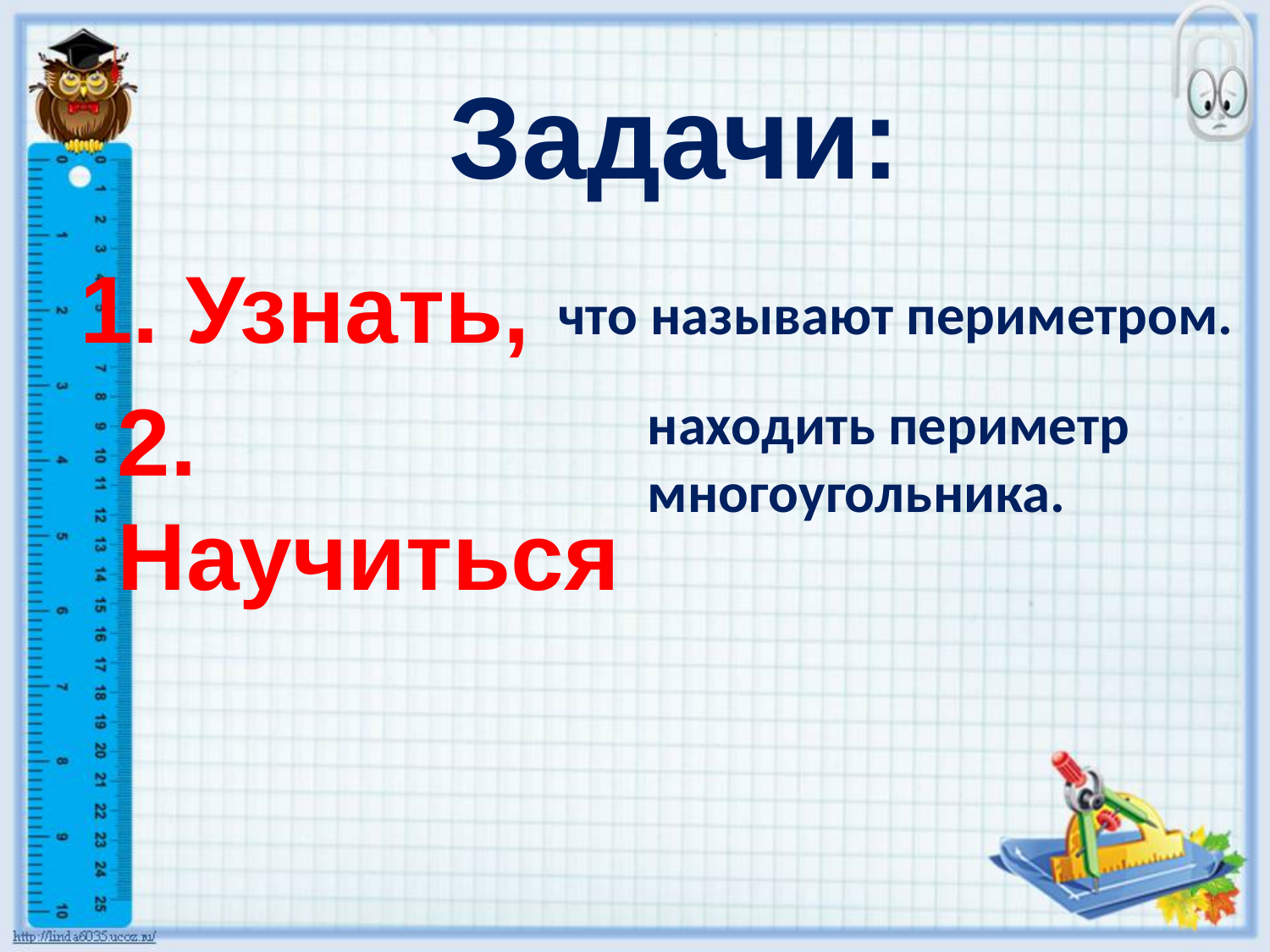

Задачи:

1. Узнать,
что называют периметром.
2. Научиться
находить периметр многоугольника.